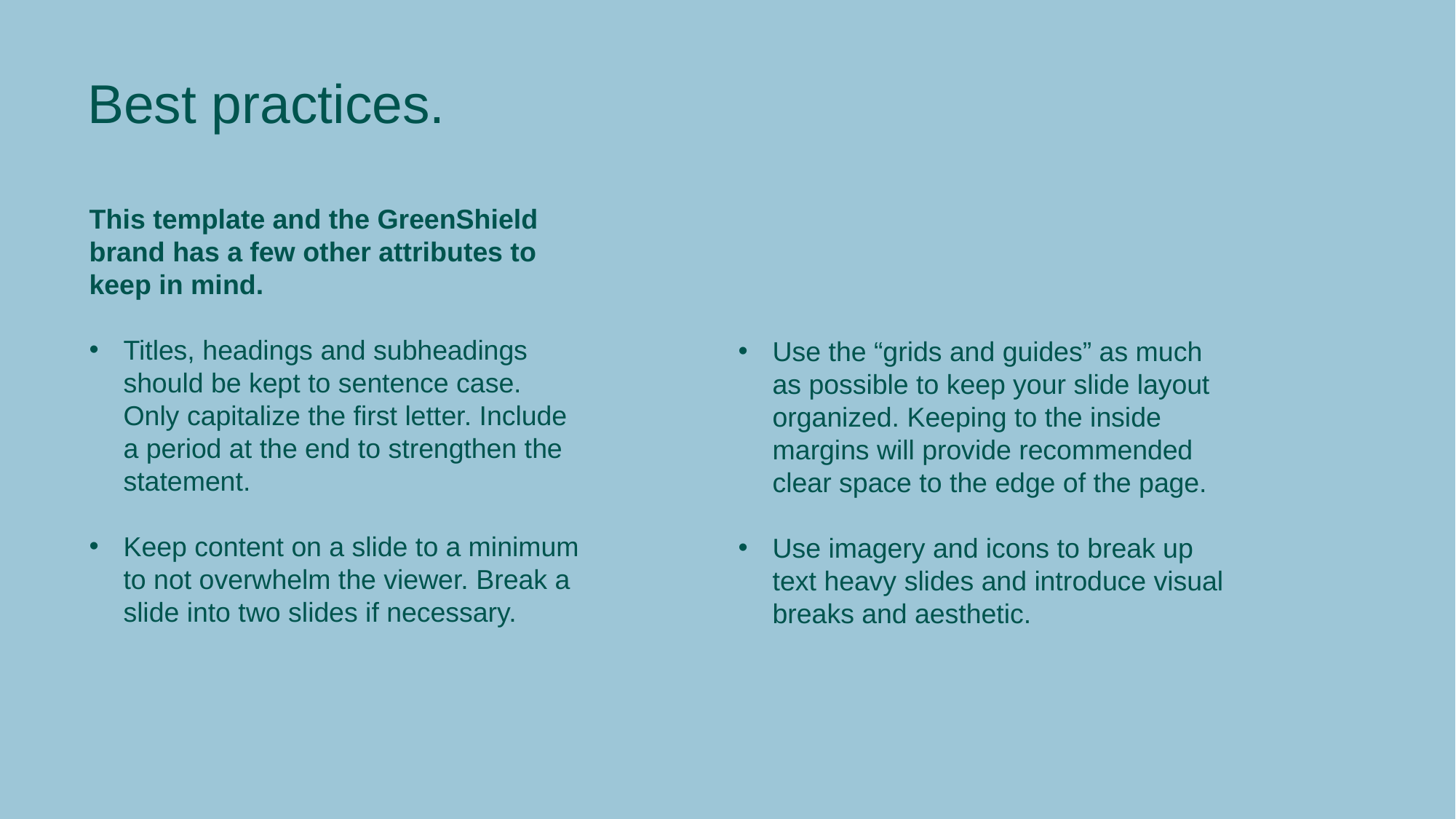

Best practices.
This template and the GreenShield brand has a few other attributes to keep in mind.

Titles, headings and subheadings should be kept to sentence case. Only capitalize the first letter. Include a period at the end to strengthen the statement.

Keep content on a slide to a minimum to not overwhelm the viewer. Break a slide into two slides if necessary.

Use the “grids and guides” as much as possible to keep your slide layout organized. Keeping to the inside margins will provide recommended clear space to the edge of the page.

Use imagery and icons to break up text heavy slides and introduce visual breaks and aesthetic.